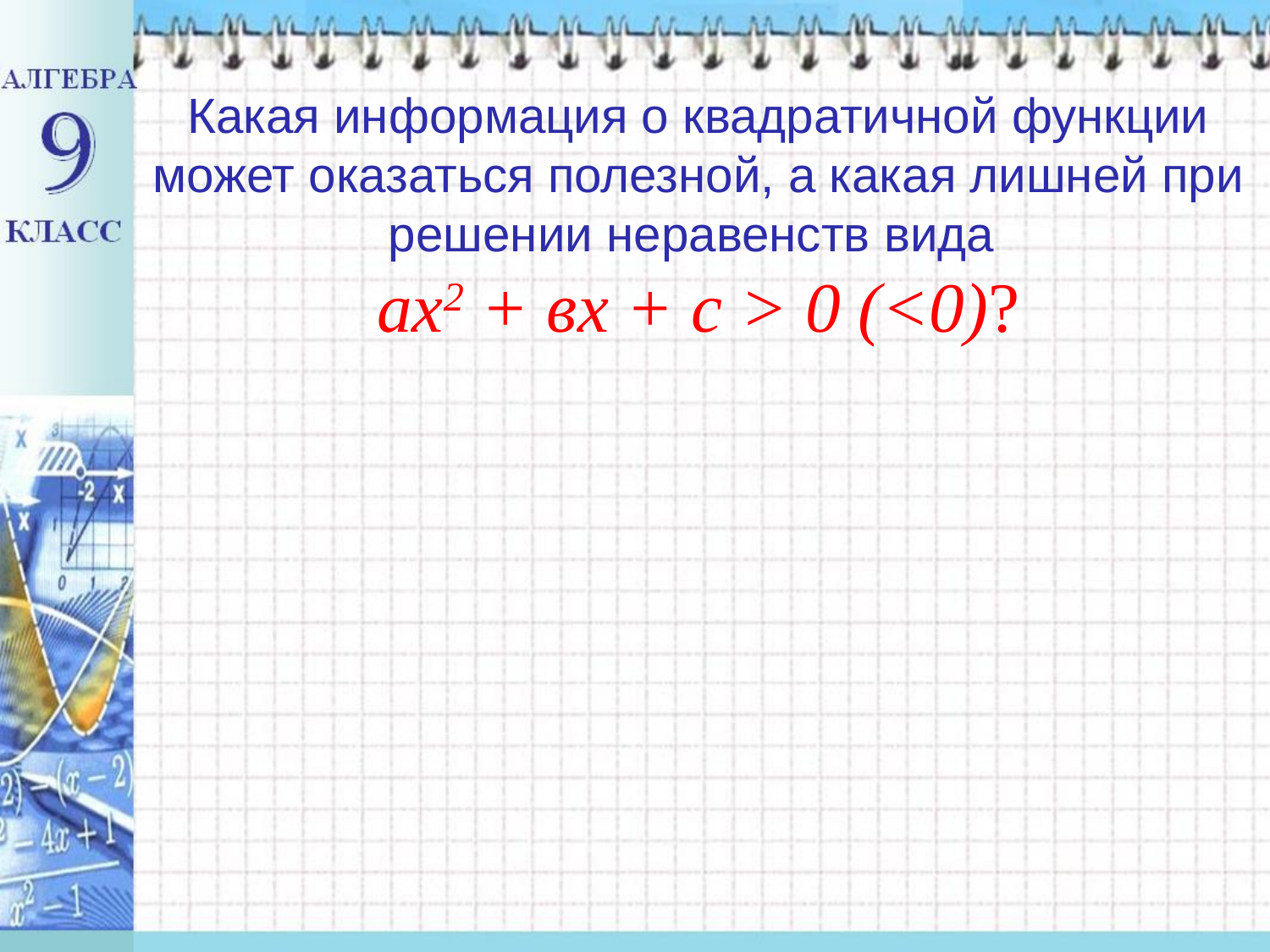

# Какая информация о квадратичной функции может оказаться полезной, а какая лишней при решении неравенств вида ах2 + вх + с > 0 (<0)?